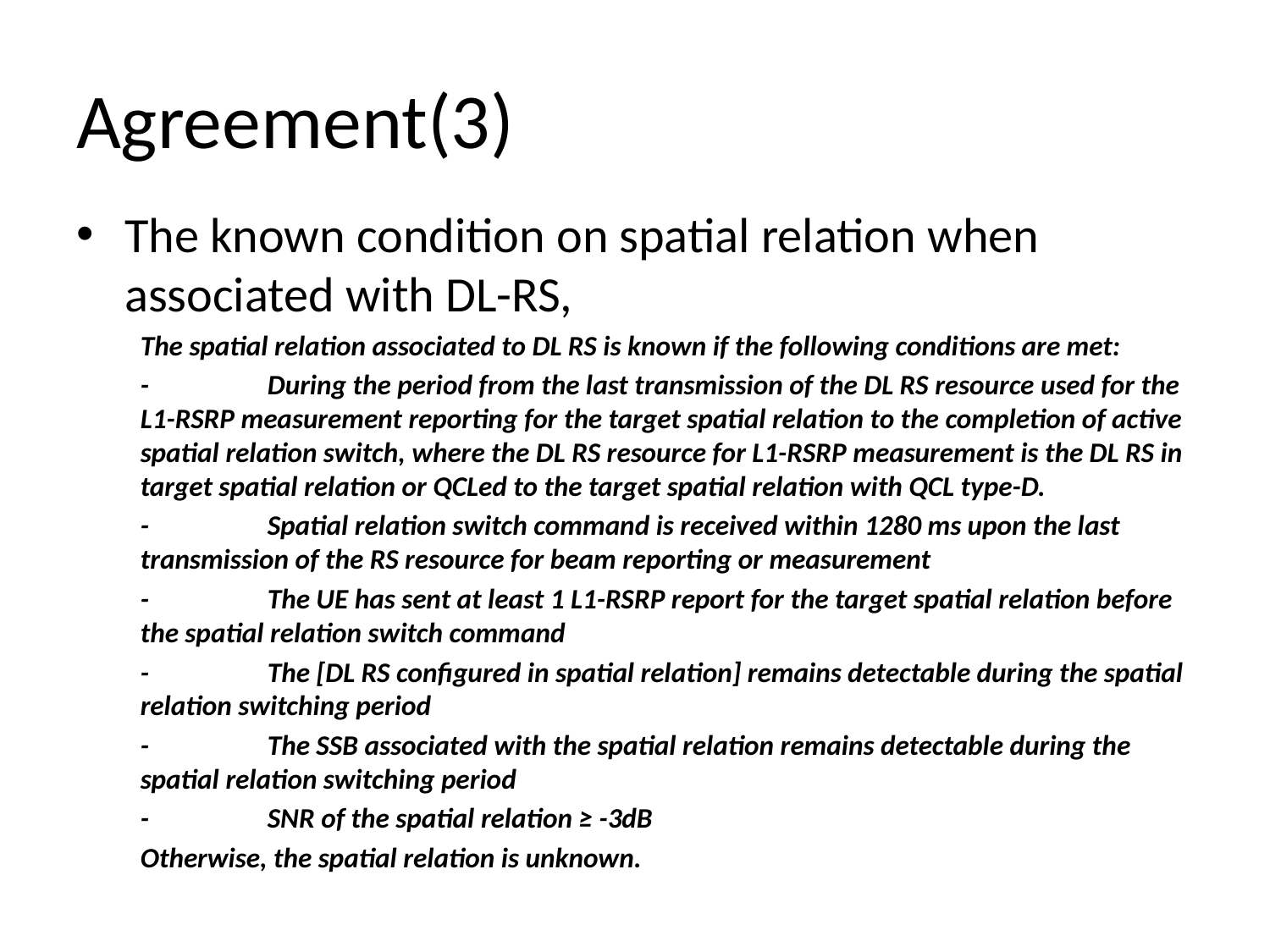

# Agreement(3)
The known condition on spatial relation when associated with DL-RS,
The spatial relation associated to DL RS is known if the following conditions are met:
-	During the period from the last transmission of the DL RS resource used for the L1-RSRP measurement reporting for the target spatial relation to the completion of active spatial relation switch, where the DL RS resource for L1-RSRP measurement is the DL RS in target spatial relation or QCLed to the target spatial relation with QCL type-D.
-	Spatial relation switch command is received within 1280 ms upon the last transmission of the RS resource for beam reporting or measurement
-	The UE has sent at least 1 L1-RSRP report for the target spatial relation before the spatial relation switch command
-	The [DL RS configured in spatial relation] remains detectable during the spatial relation switching period
-	The SSB associated with the spatial relation remains detectable during the spatial relation switching period
-	SNR of the spatial relation ≥ -3dB
Otherwise, the spatial relation is unknown.